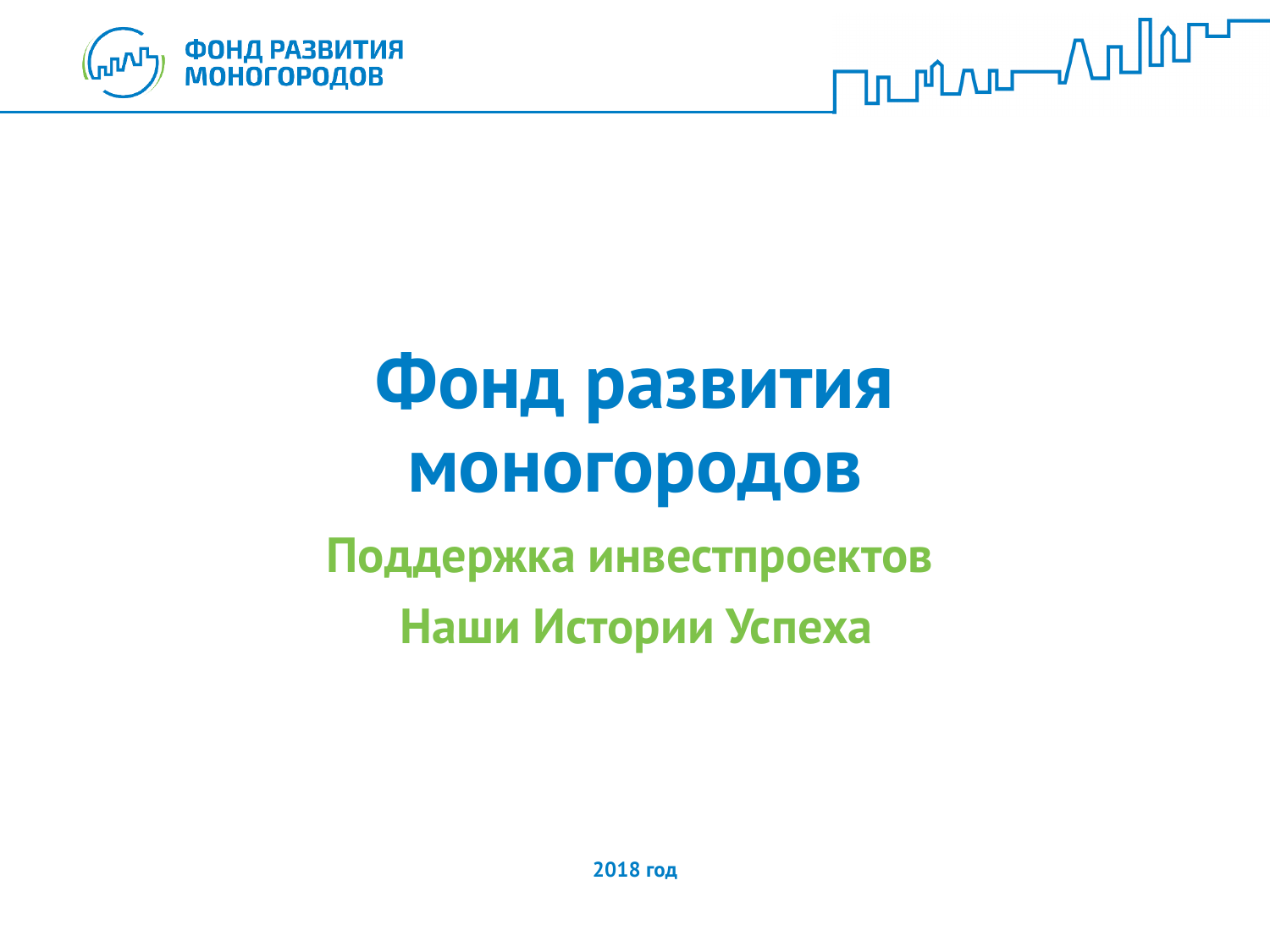

# Фонд развития моногородов
Поддержка инвестпроектов
Наши Истории Успеха
2018 год